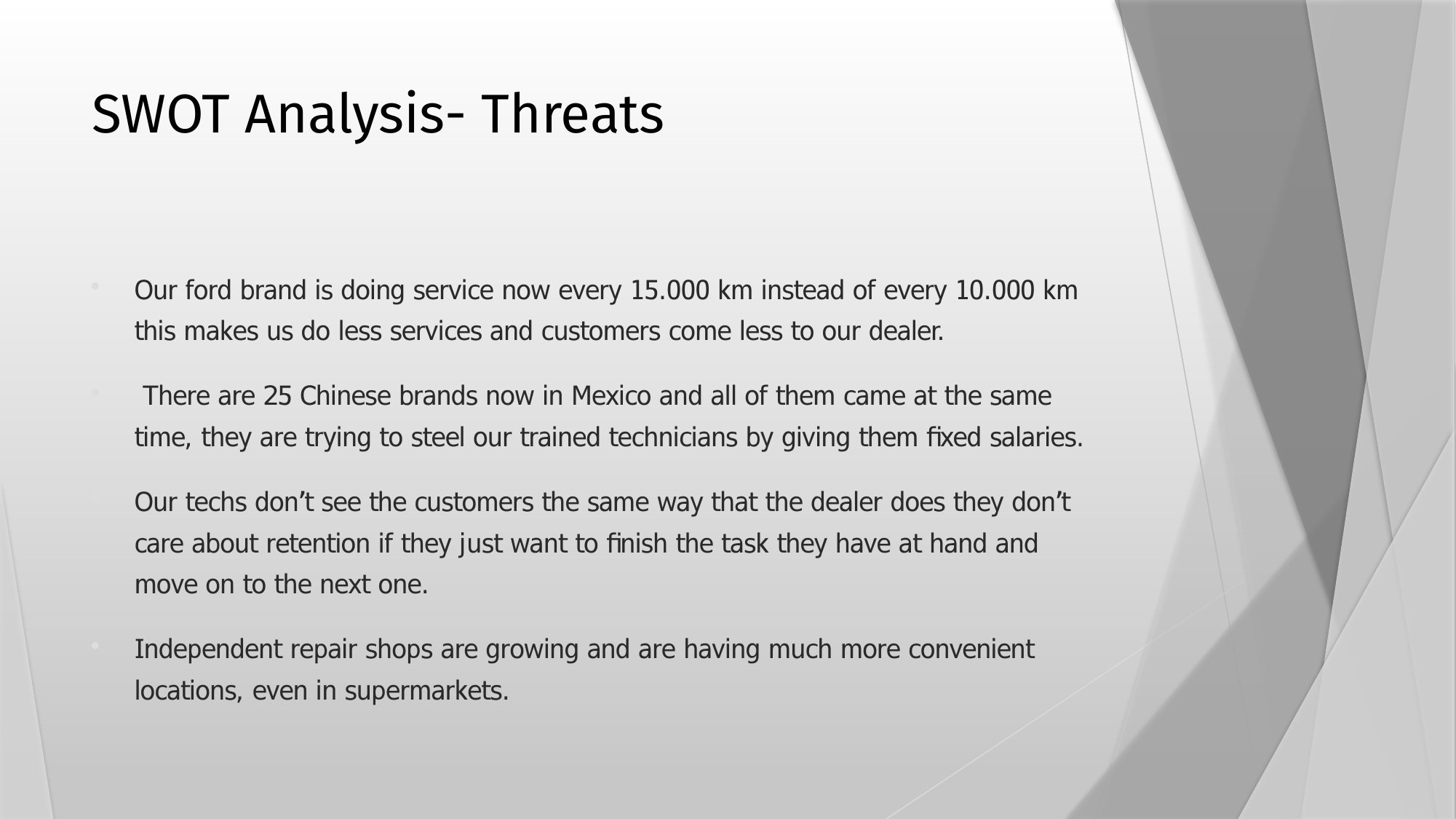

# SWOT Analysis- Threats
Our ford brand is doing service now every 15.000 km instead of every 10.000 km this makes us do less services and customers come less to our dealer.
 There are 25 Chinese brands now in Mexico and all of them came at the same time, they are trying to steel our trained technicians by giving them fixed salaries.
Our techs don’t see the customers the same way that the dealer does they don’t care about retention if they just want to finish the task they have at hand and move on to the next one.
Independent repair shops are growing and are having much more convenient locations, even in supermarkets.